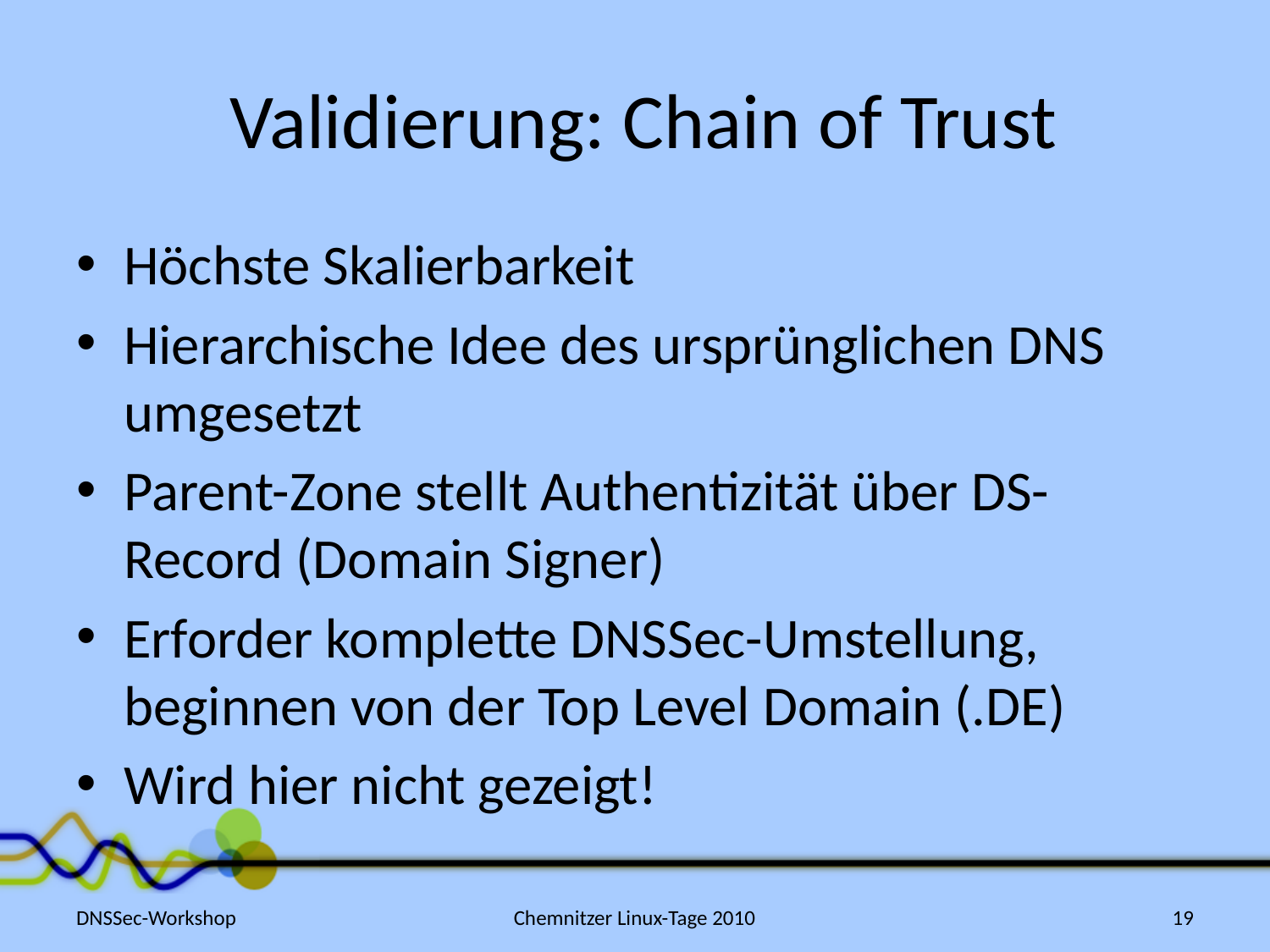

# Validierung: Chain of Trust
Höchste Skalierbarkeit
Hierarchische Idee des ursprünglichen DNS umgesetzt
Parent-Zone stellt Authentizität über DS-Record (Domain Signer)
Erforder komplette DNSSec-Umstellung, beginnen von der Top Level Domain (.DE)
Wird hier nicht gezeigt!

DNSSec-Workshop
Chemnitzer Linux-Tage 2010
19